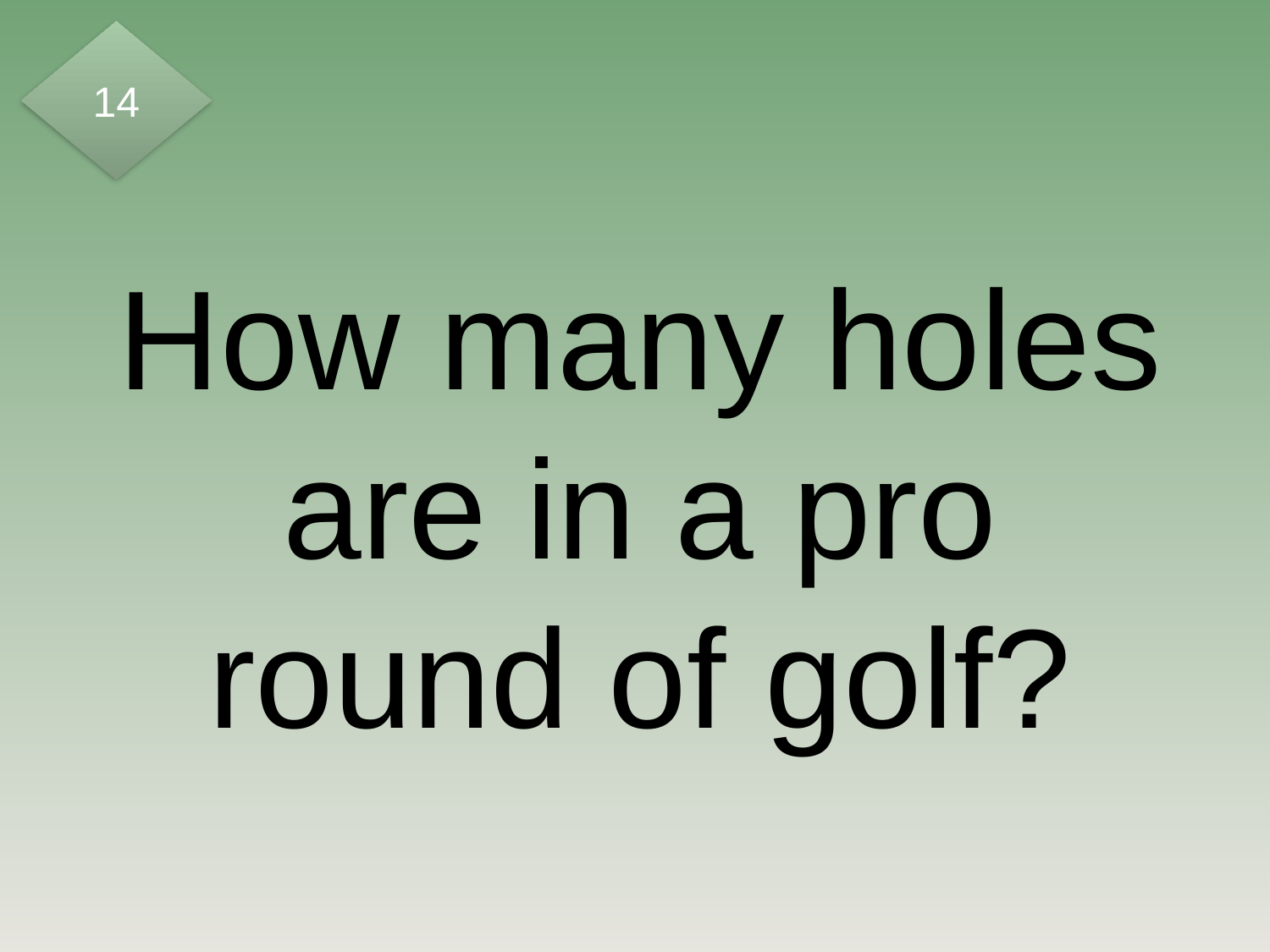

14
# How many holes are in a pro round of golf?